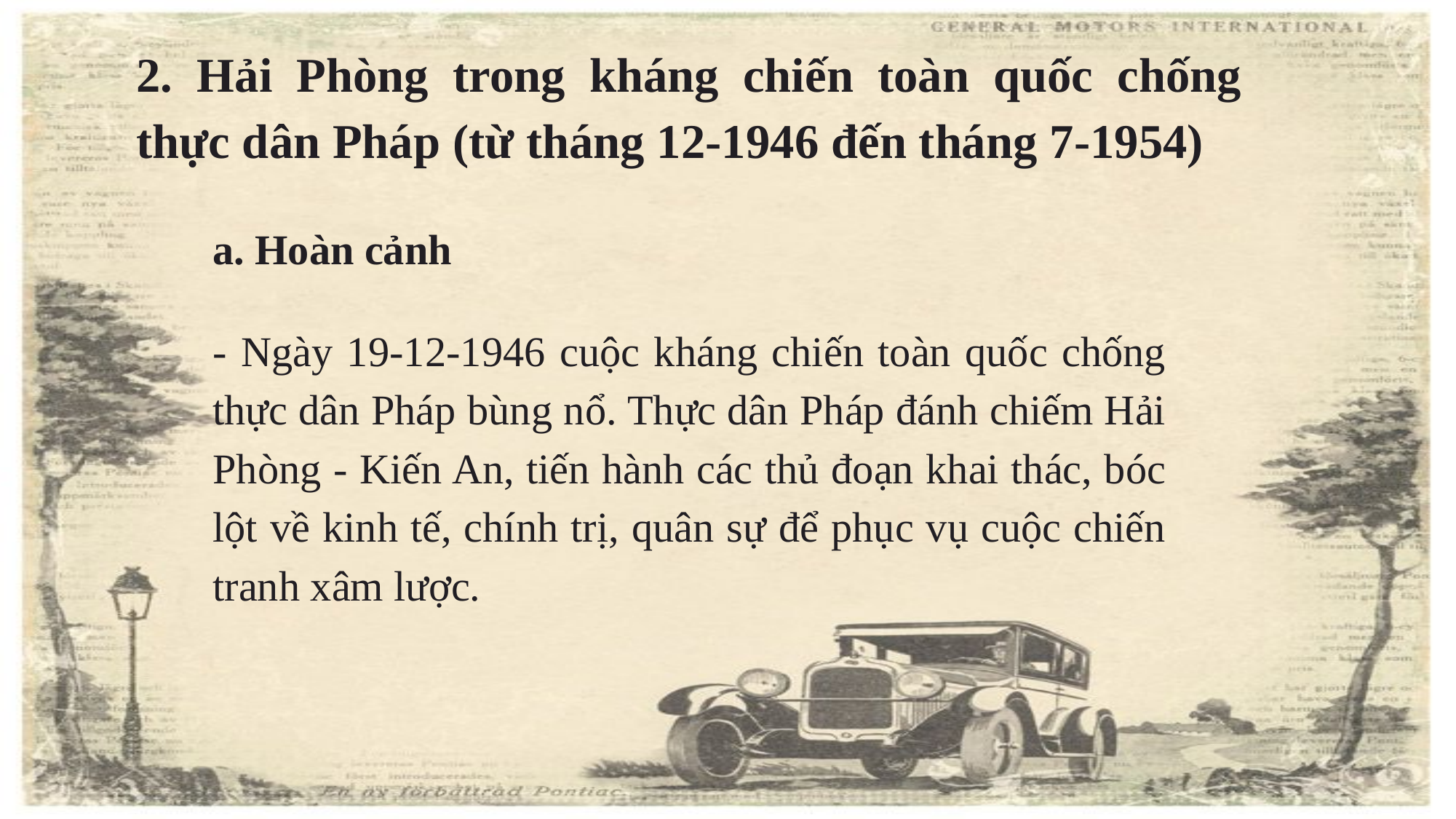

2. Hải Phòng trong kháng chiến toàn quốc chống thực dân Pháp (từ tháng 12-1946 đến tháng 7-1954)
a. Hoàn cảnh

- Ngày 19-12-1946 cuộc kháng chiến toàn quốc chống thực dân Pháp bùng nổ. Thực dân Pháp đánh chiếm Hải Phòng - Kiến An, tiến hành các thủ đoạn khai thác, bóc lột về kinh tế, chính trị, quân sự để phục vụ cuộc chiến tranh xâm lược.